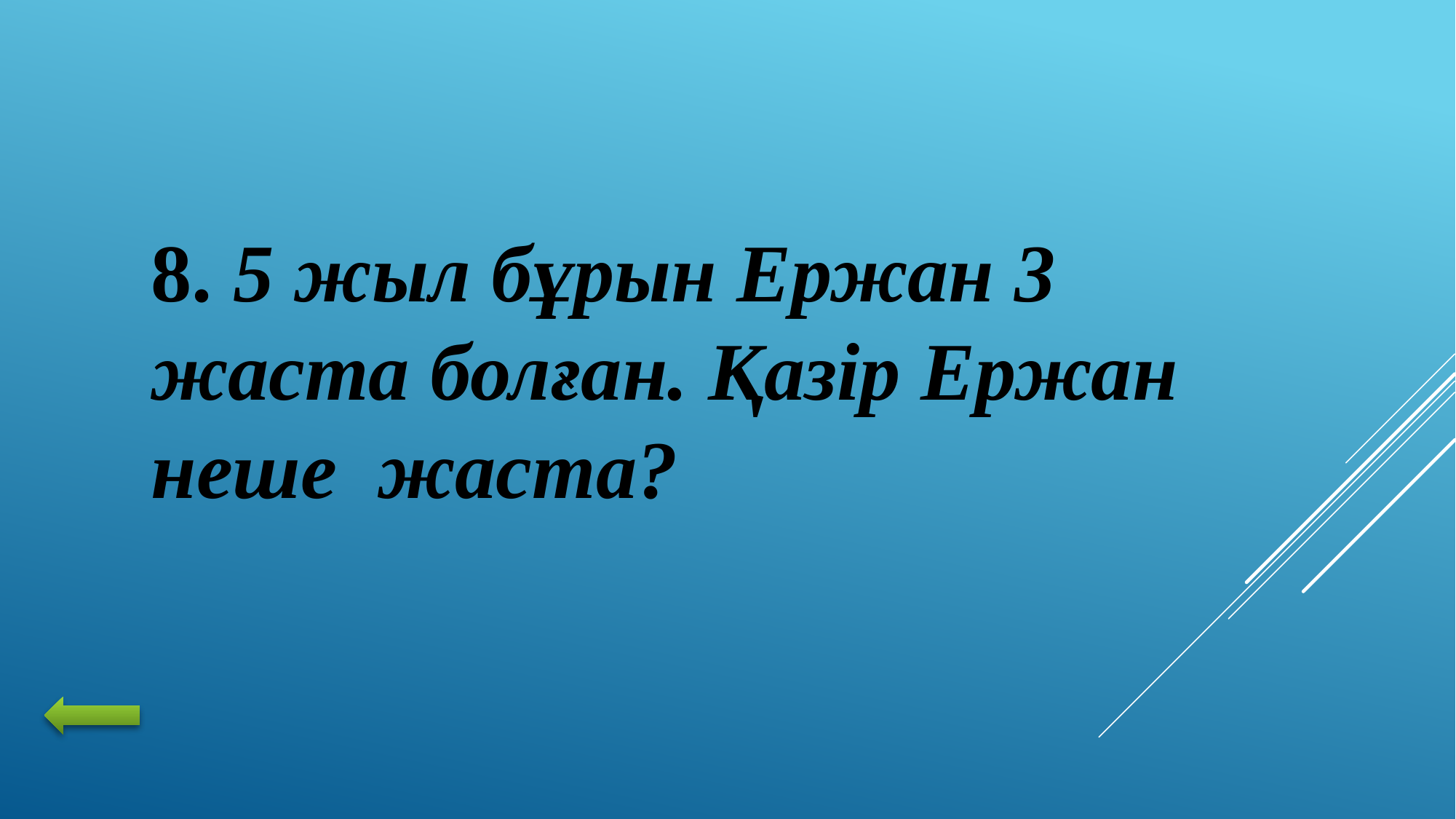

8. 5 жыл бұрын Ержан 3 жаста болған. Қазір Ержан неше  жаста?